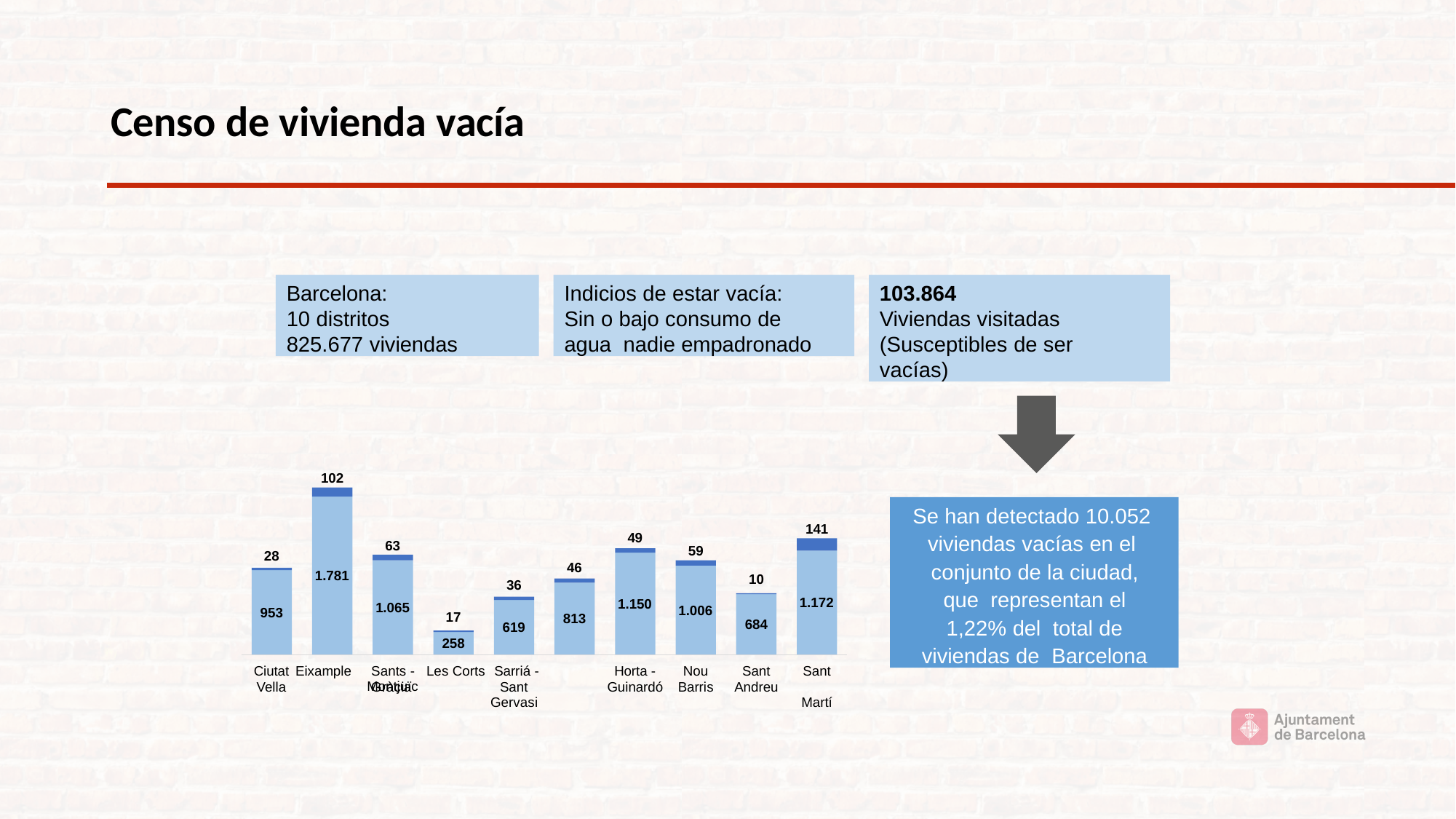

# Censo de vivienda vacía
Barcelona:
10 distritos
825.677 viviendas
Indicios de estar vacía:
Sin o bajo consumo de agua  nadie empadronado
103.864
Viviendas visitadas  (Susceptibles de ser vacías)

102

Se han detectado 10.052  viviendas vacías en el  conjunto de la ciudad, que  representan el 1,22% del  total de viviendas de  Barcelona
141
49
63
59
28
46
1.781
10
36
1.172
1.150
1.065
1.006
953
17
813
684
619
258
Ciutat Eixample  Vella
Sants -   Les Corts  Sarriá -	Gràcia
Horta -  Guinardó
Nou  Barris
Sant  Andreu
Sant  Martí
Montjuïc
Sant  Gervasi